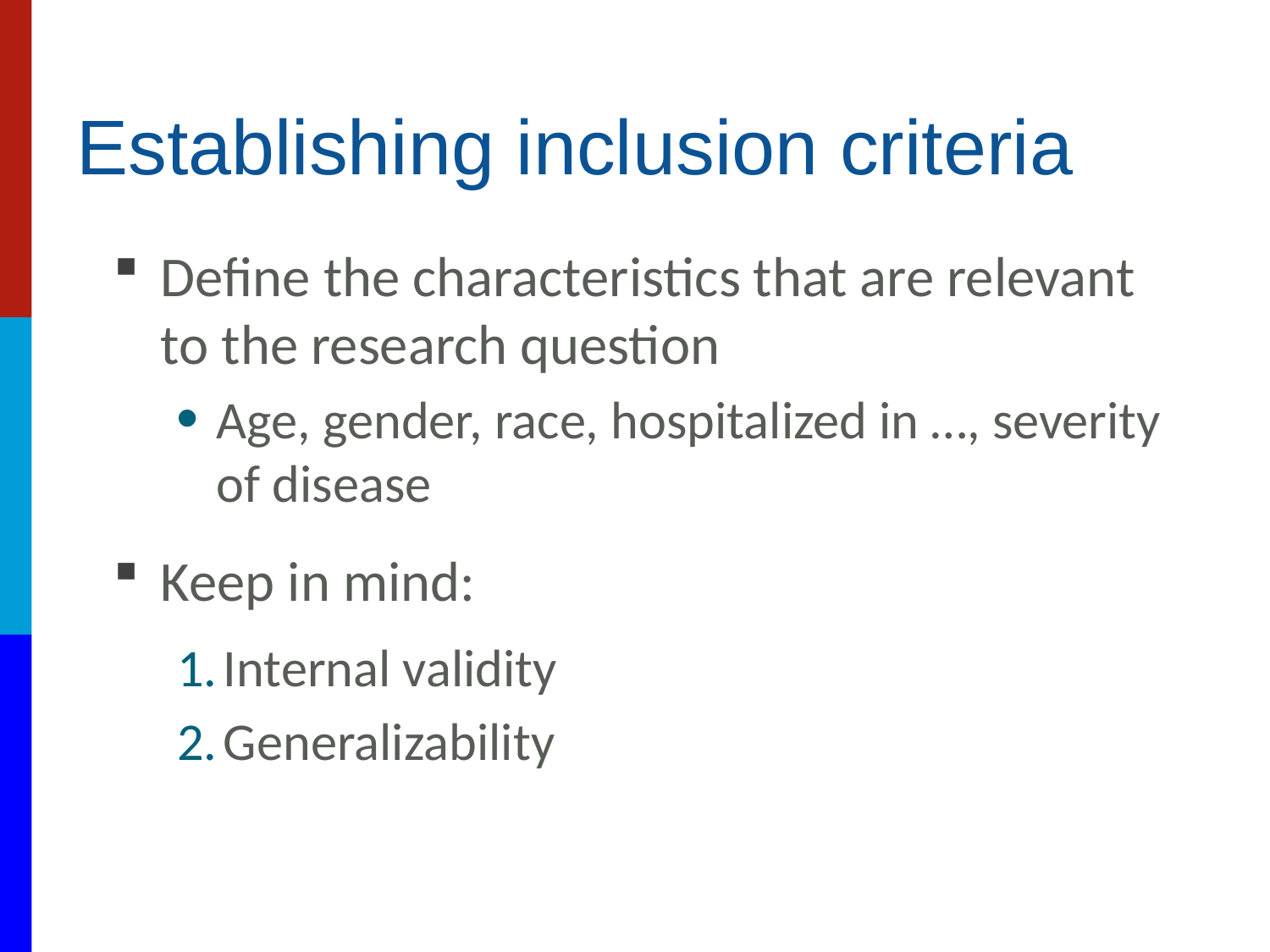

# Establishing inclusion criteria
Define the characteristics that are relevant to the research question
Age, gender, race, hospitalized in …, severity of disease
Keep in mind:
Internal validity
Generalizability